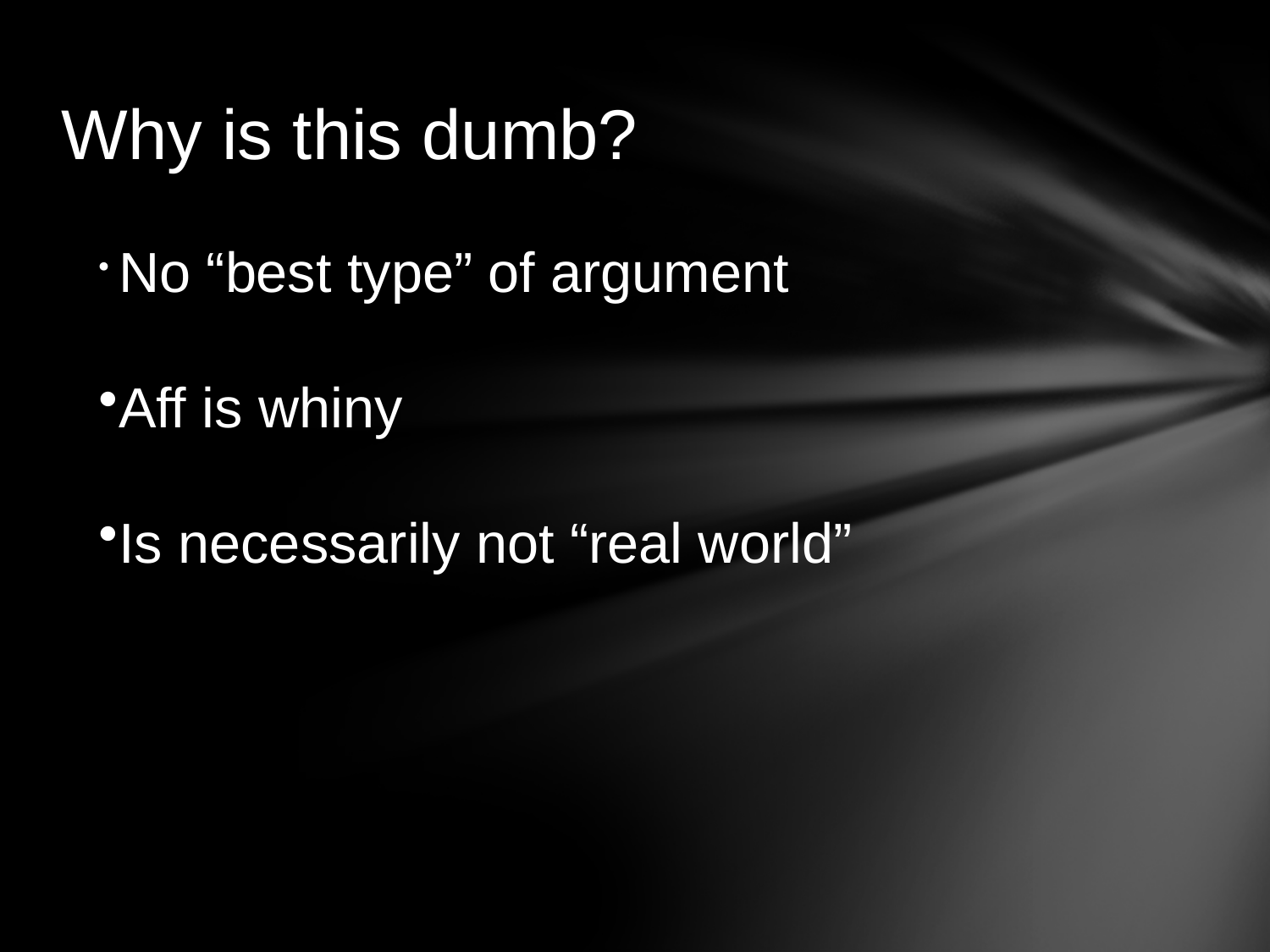

# Why is this dumb?
 No “best type” of argument

Aff is whiny

Is necessarily not “real world”